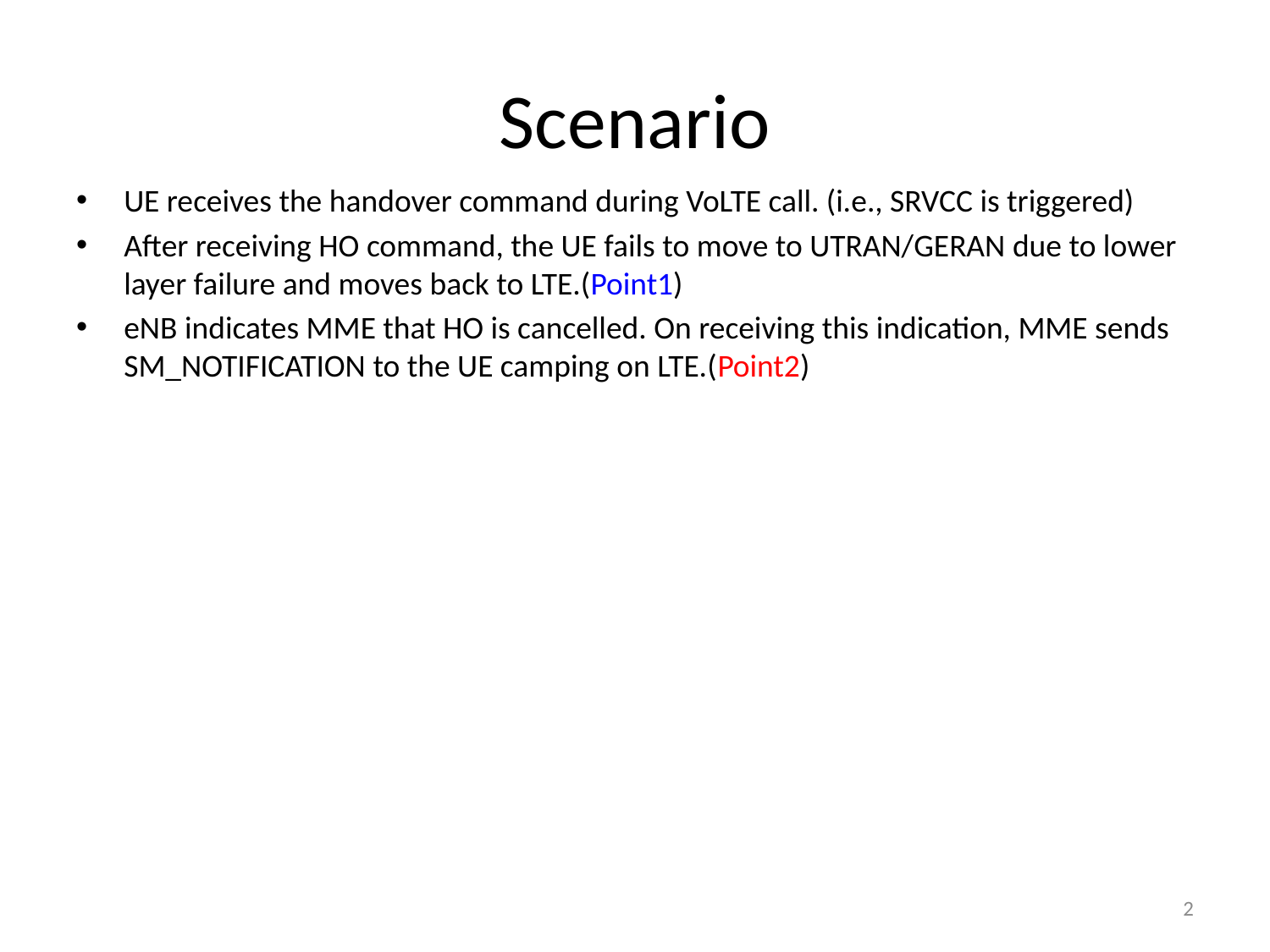

# Scenario
UE receives the handover command during VoLTE call. (i.e., SRVCC is triggered)
After receiving HO command, the UE fails to move to UTRAN/GERAN due to lower layer failure and moves back to LTE.(Point1)
eNB indicates MME that HO is cancelled. On receiving this indication, MME sends SM_NOTIFICATION to the UE camping on LTE.(Point2)

2